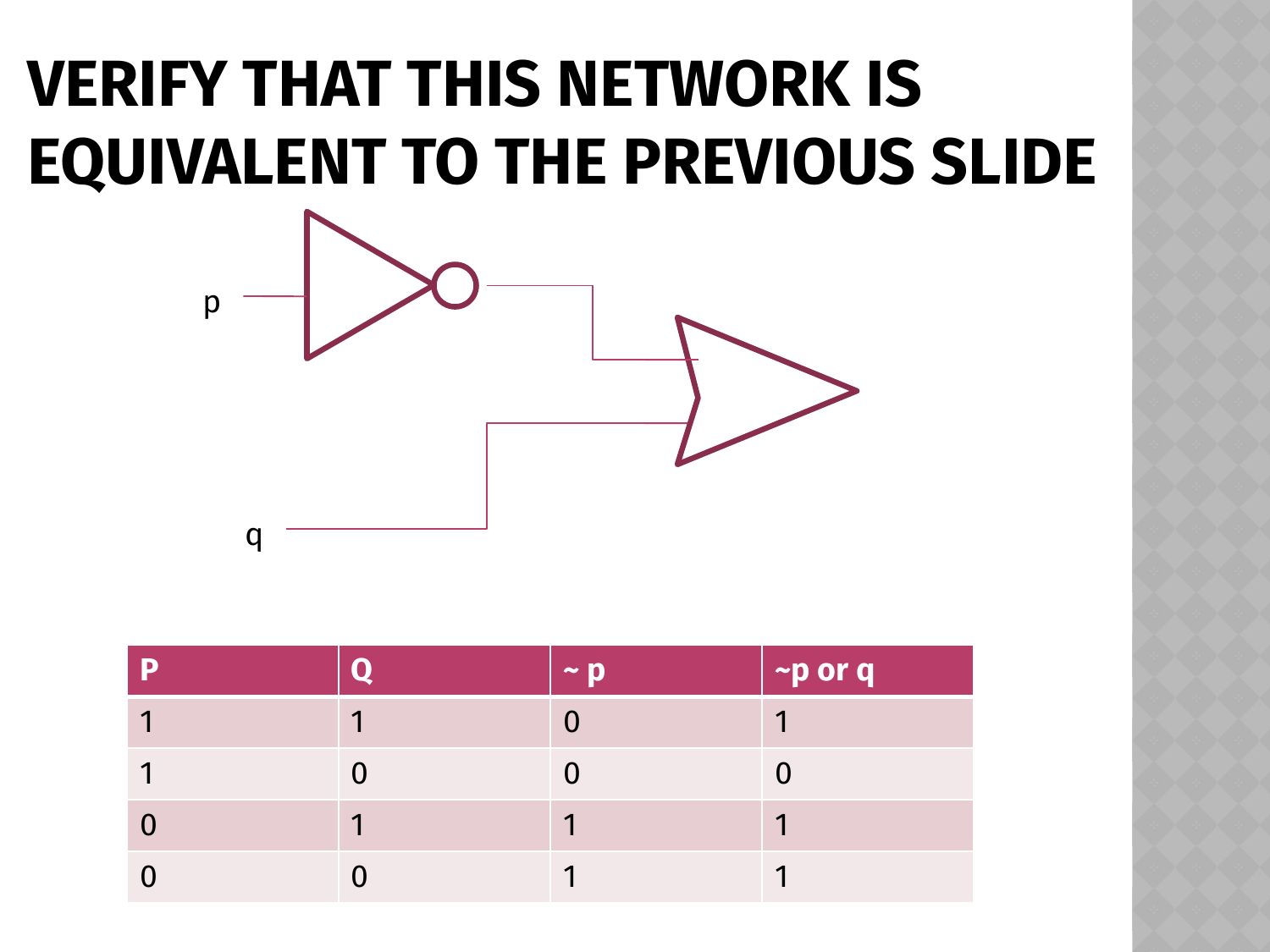

# Verify that this network is equivalent to the previous slide

p

q
| P | Q | ~p | ~p pr q |
| --- | --- | --- | --- |
|  |  |  |  |
|  |  |  |  |
|  |  |  |  |
|  |  |  |  |
| P | Q | ~ p | ~p or q |
| --- | --- | --- | --- |
| 1 | 1 | 0 | 1 |
| 1 | 0 | 0 | 0 |
| 0 | 1 | 1 | 1 |
| 0 | 0 | 1 | 1 |